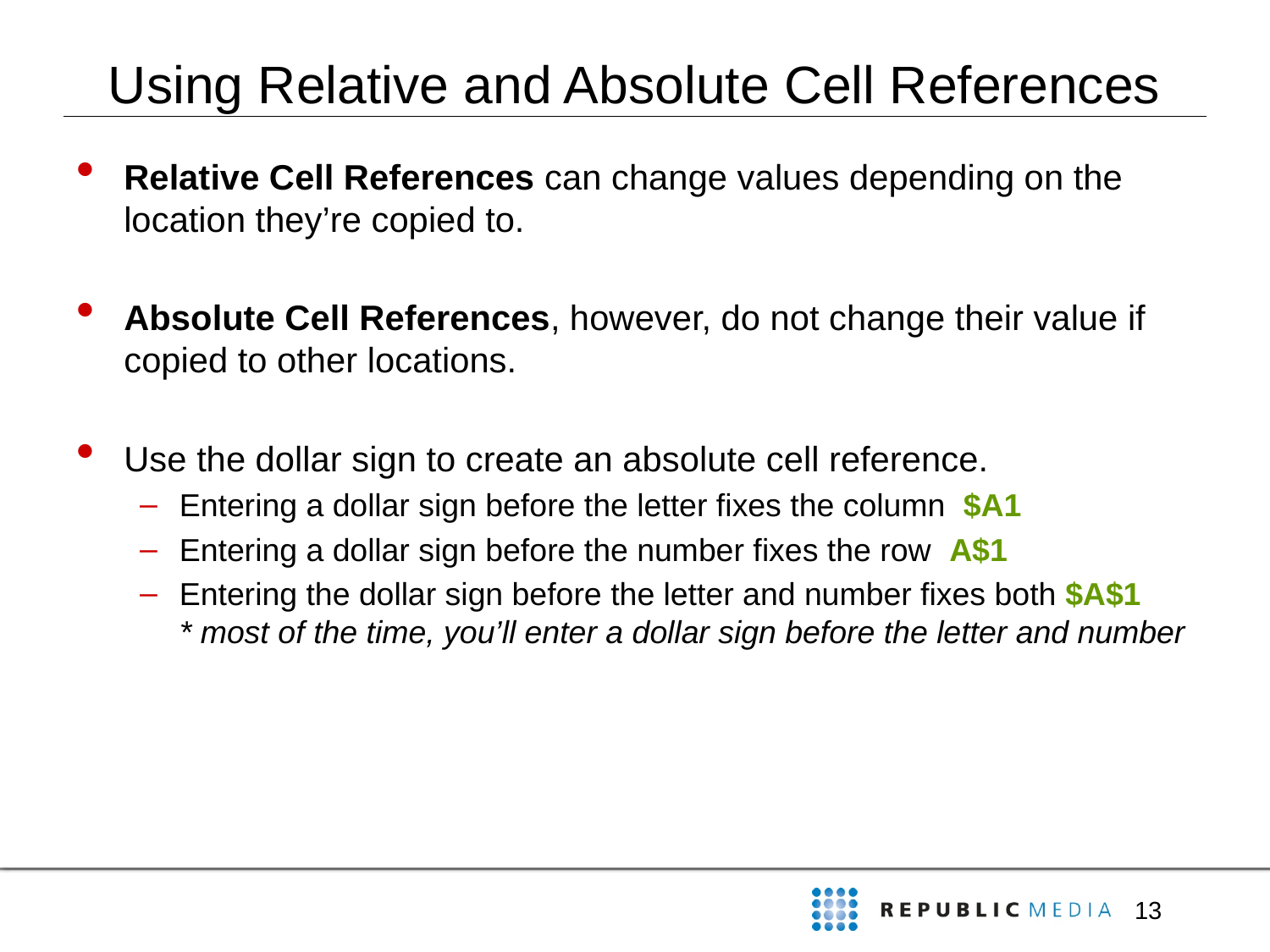

# Using Relative and Absolute Cell References
Relative Cell References can change values depending on the location they’re copied to.

Absolute Cell References, however, do not change their value if copied to other locations.

Use the dollar sign to create an absolute cell reference.
Entering a dollar sign before the letter fixes the column  $A1
Entering a dollar sign before the number fixes the row  A$1
Entering the dollar sign before the letter and number fixes both $A$1
* most of the time, you’ll enter a dollar sign before the letter and number

13